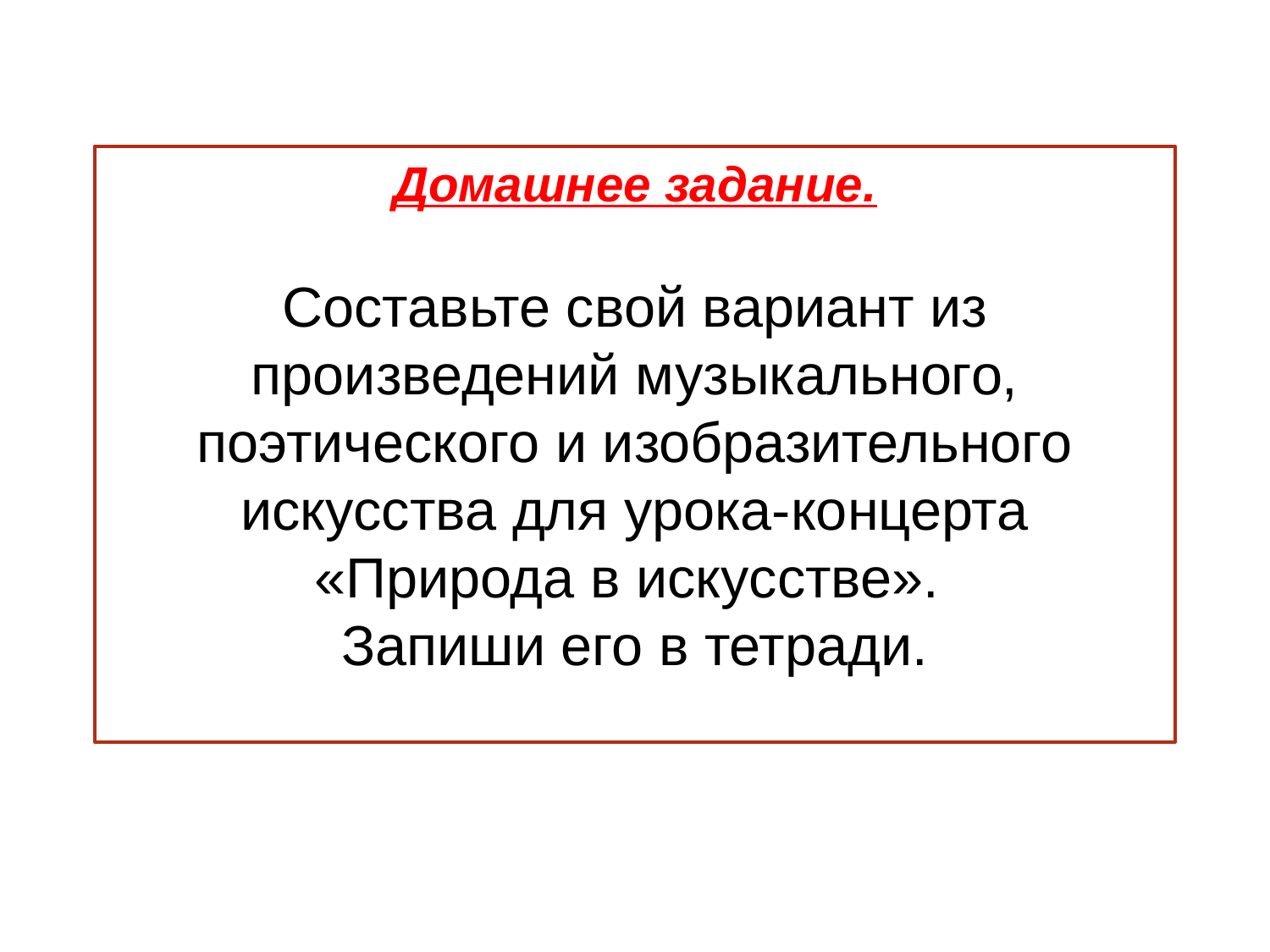

Домашнее задание.

Составьте свой вариант из произведений музыкального, поэтического и изобразительного искусства для урока-концерта «Природа в искусстве».
Запиши его в тетради.